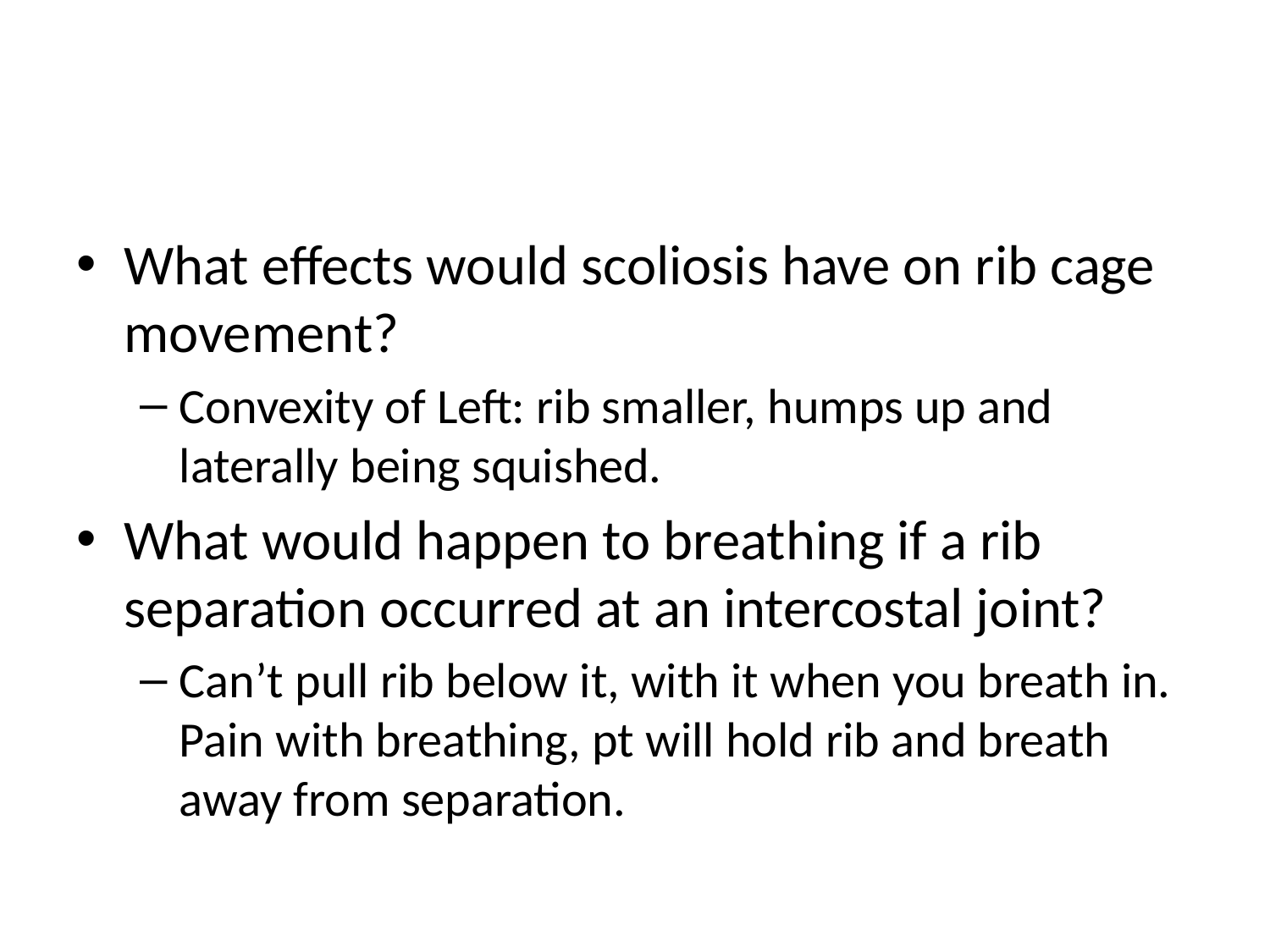

#
What effects would scoliosis have on rib cage movement?
Convexity of Left: rib smaller, humps up and laterally being squished.
What would happen to breathing if a rib separation occurred at an intercostal joint?
Can’t pull rib below it, with it when you breath in. Pain with breathing, pt will hold rib and breath away from separation.